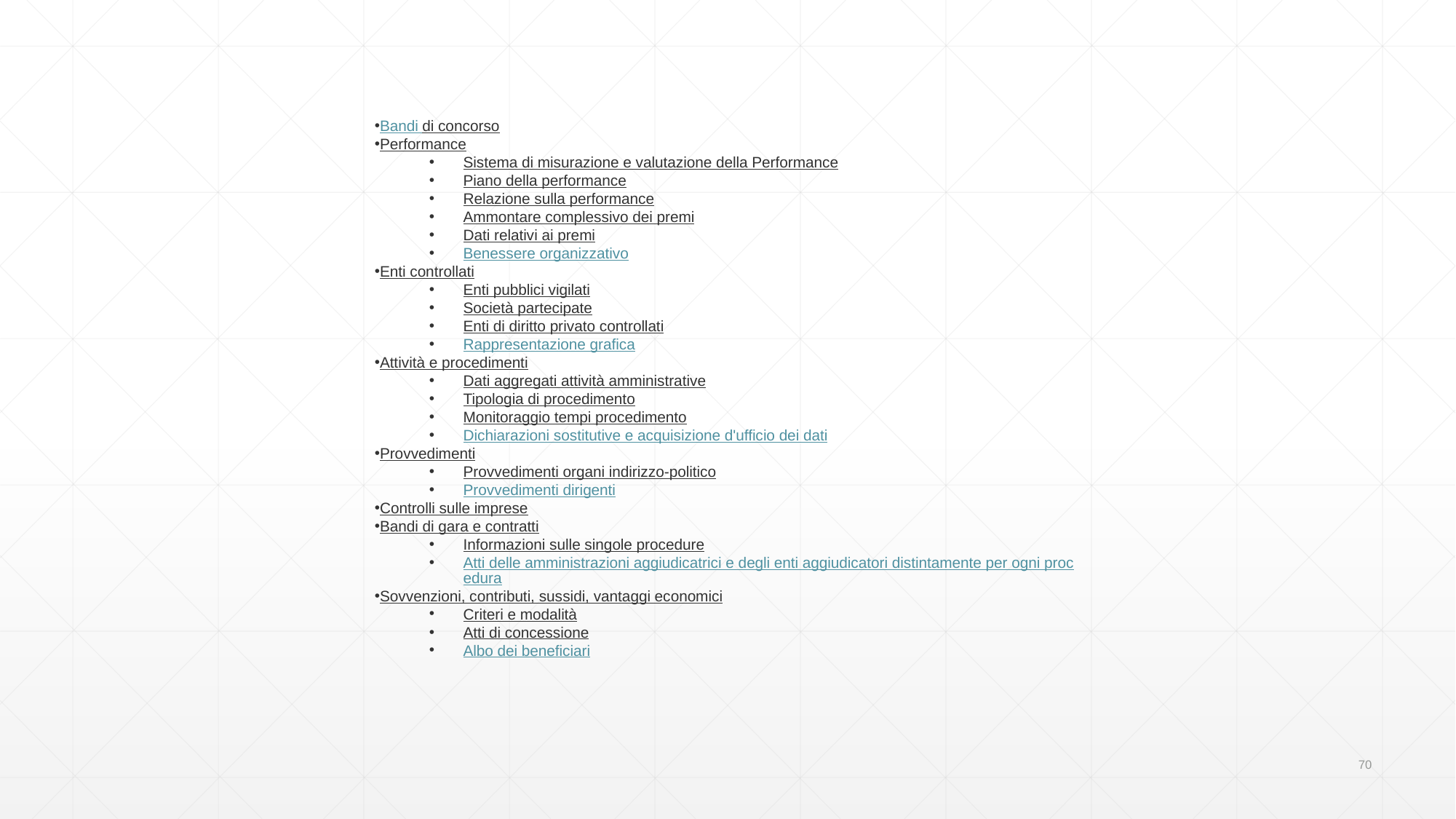

Bandi di concorso
Performance
Sistema di misurazione e valutazione della Performance
Piano della performance
Relazione sulla performance
Ammontare complessivo dei premi
Dati relativi ai premi
Benessere organizzativo
Enti controllati
Enti pubblici vigilati
Società partecipate
Enti di diritto privato controllati
Rappresentazione grafica
Attività e procedimenti
Dati aggregati attività amministrative
Tipologia di procedimento
Monitoraggio tempi procedimento
Dichiarazioni sostitutive e acquisizione d'ufficio dei dati
Provvedimenti
Provvedimenti organi indirizzo-politico
Provvedimenti dirigenti
Controlli sulle imprese
Bandi di gara e contratti
Informazioni sulle singole procedure
Atti delle amministrazioni aggiudicatrici e degli enti aggiudicatori distintamente per ogni procedura
Sovvenzioni, contributi, sussidi, vantaggi economici
Criteri e modalità
Atti di concessione
Albo dei beneficiari
70